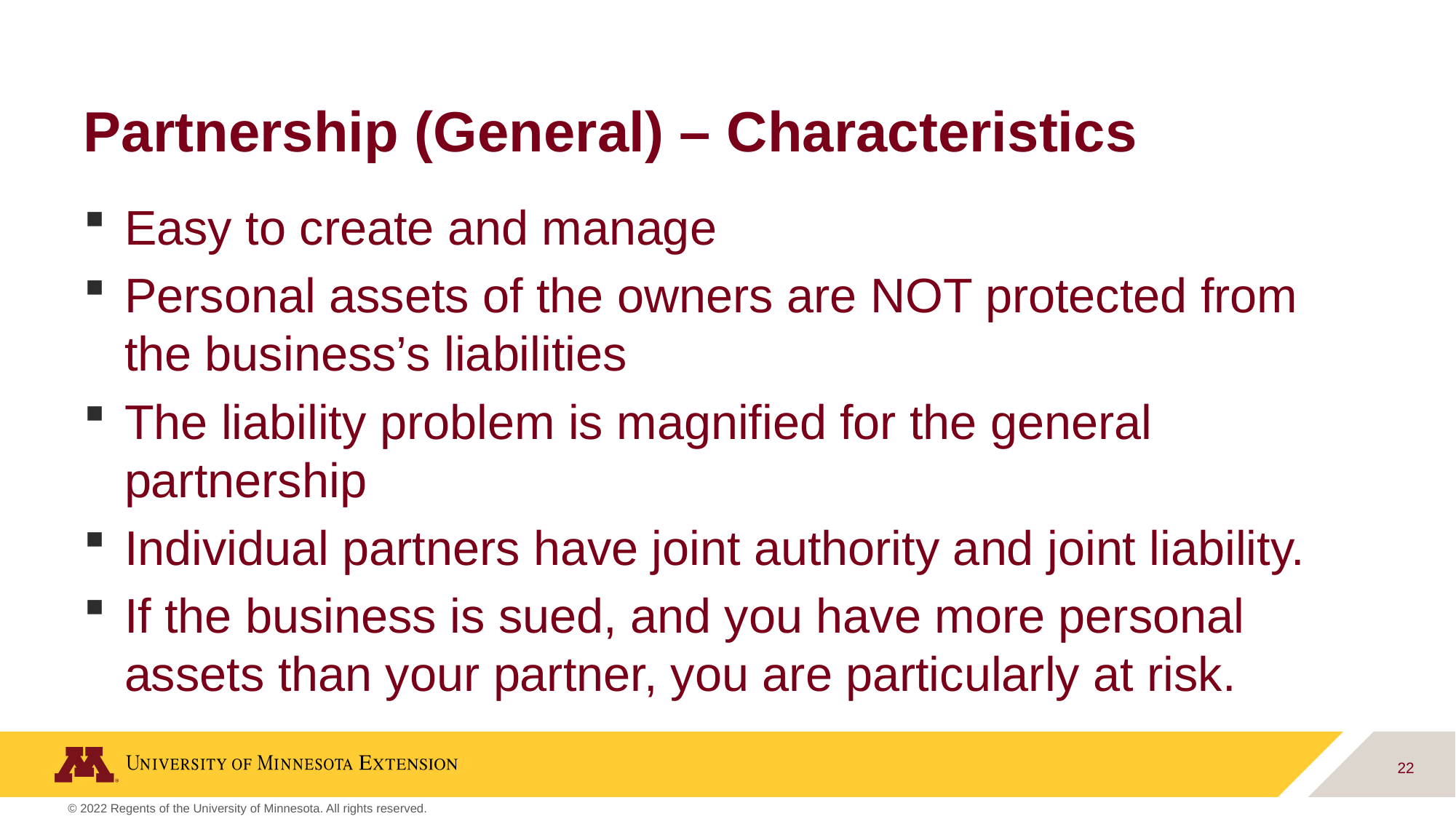

# Partnership (General) – Characteristics
Easy to create and manage
Personal assets of the owners are NOT protected from the business’s liabilities
The liability problem is magnified for the general partnership
Individual partners have joint authority and joint liability.
If the business is sued, and you have more personal assets than your partner, you are particularly at risk.